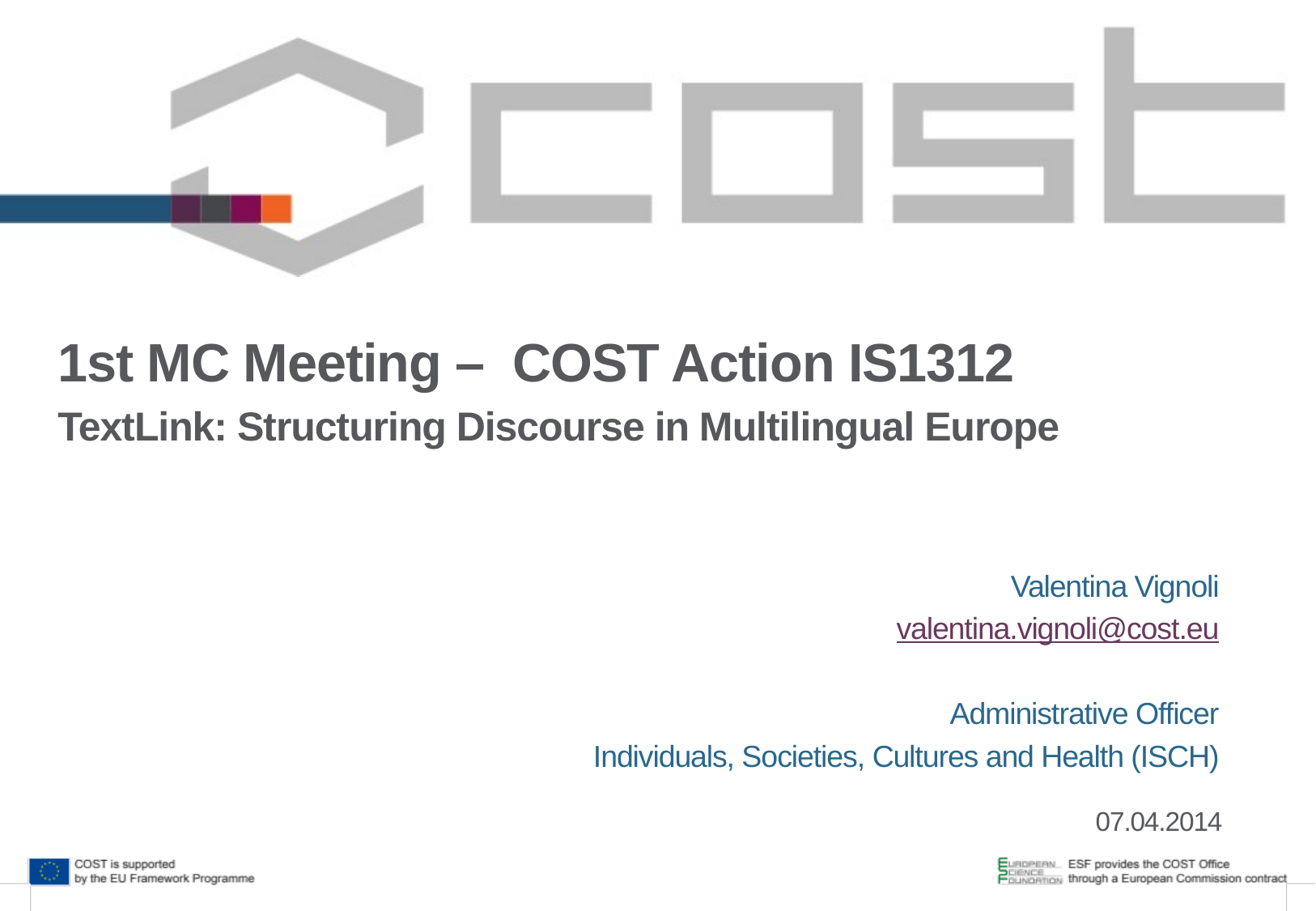

1st MC Meeting –  COST Action IS1312
TextLink: Structuring Discourse in Multilingual Europe
Valentina Vignoli
valentina.vignoli@cost.eu

Administrative Officer
Individuals, Societies, Cultures and Health (ISCH)
07.04.2014